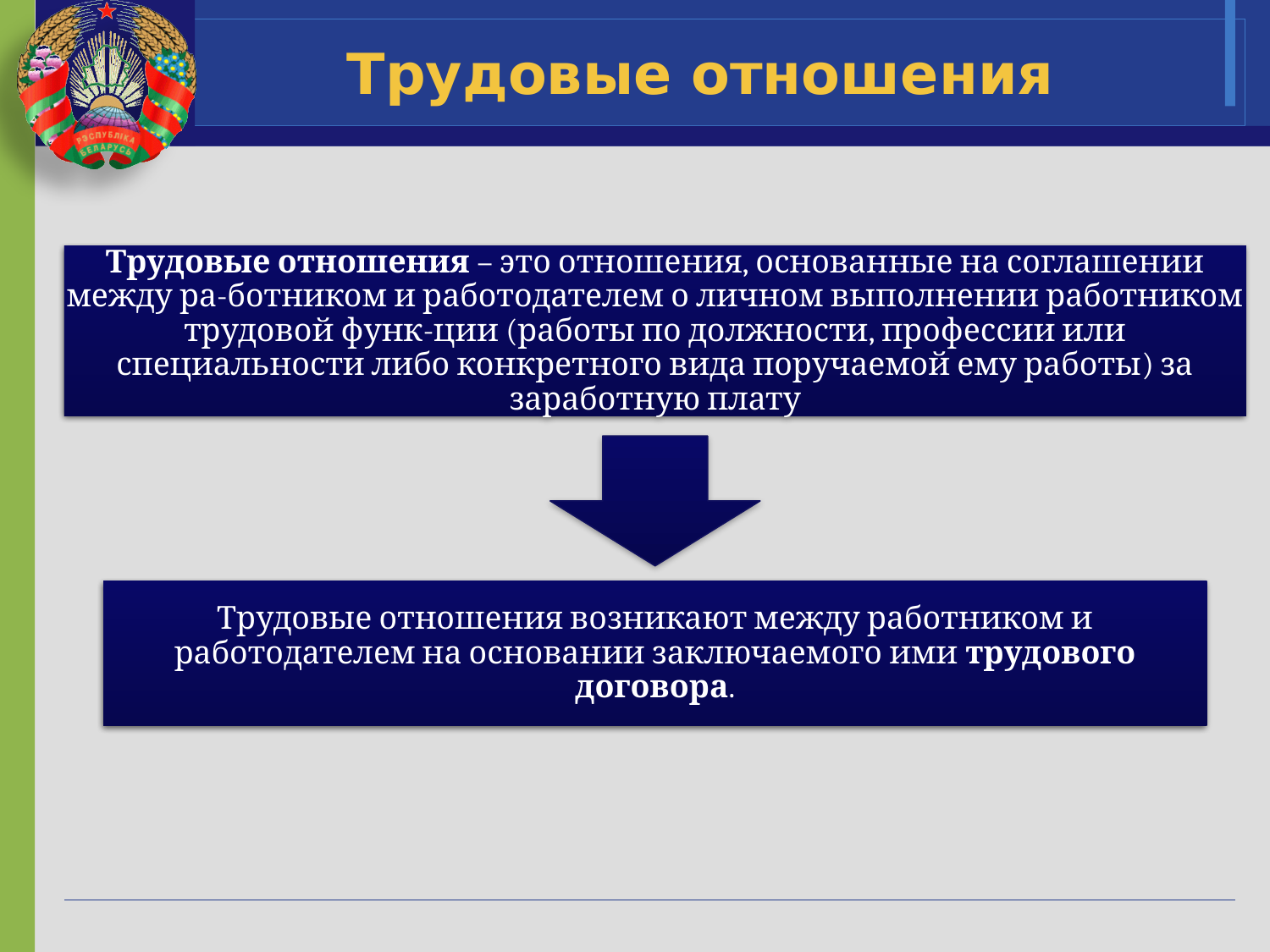

# Трудовые отношения

Трудовые отношения – это отношения, основанные на соглашении между ра-ботником и работодателем о личном выполнении работником трудовой функ-ции (работы по должности, профессии или специальности либо конкретного вида поручаемой ему работы) за заработную плату

Трудовые отношения возникают между работником и работодателем на основании заключаемого ими трудового договора.